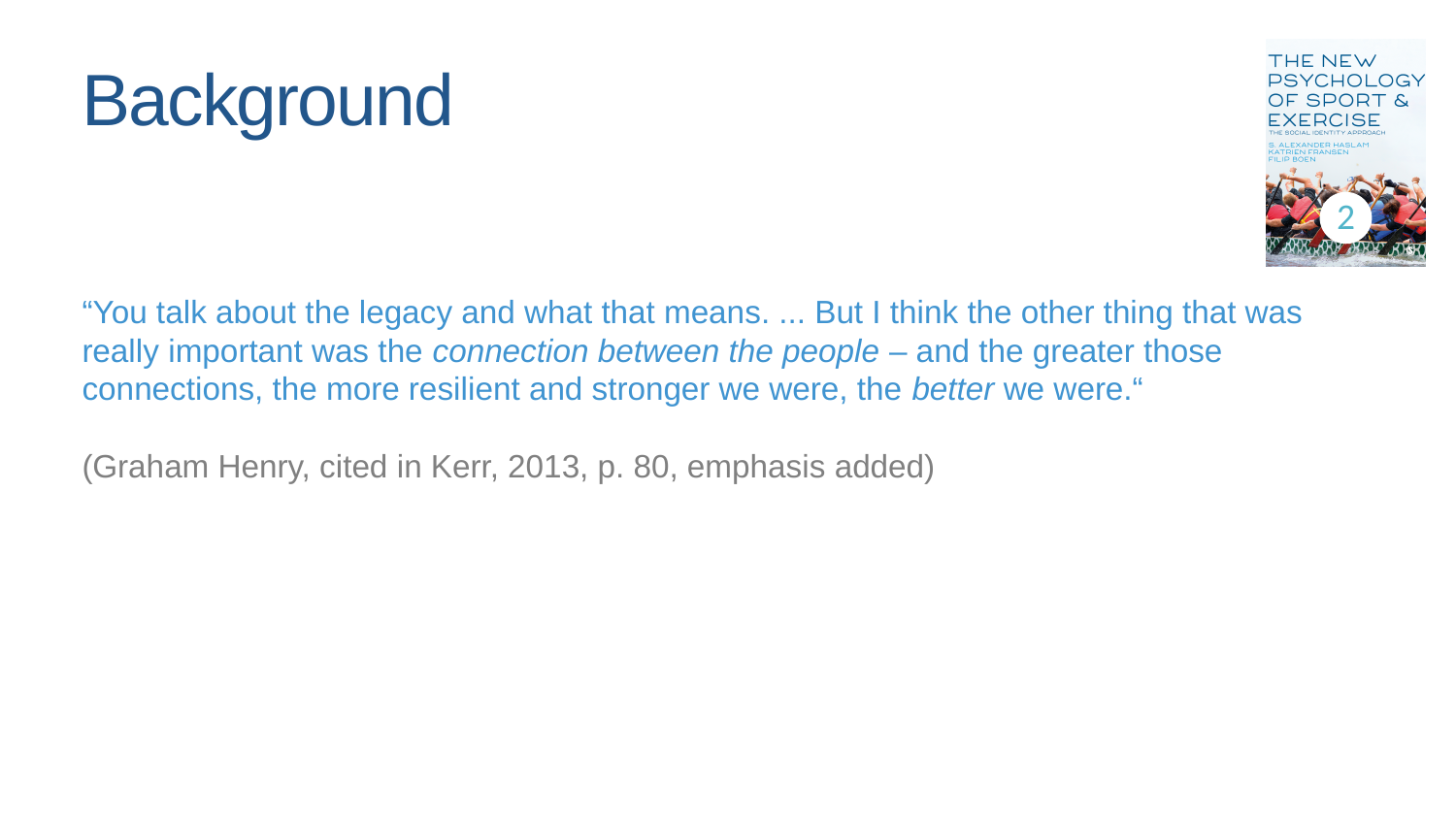

# Background
2
“You talk about the legacy and what that means. ... But I think the other thing that was really important was the connection between the people – and the greater those connections, the more resilient and stronger we were, the better we were.“

(Graham Henry, cited in Kerr, 2013, p. 80, emphasis added)